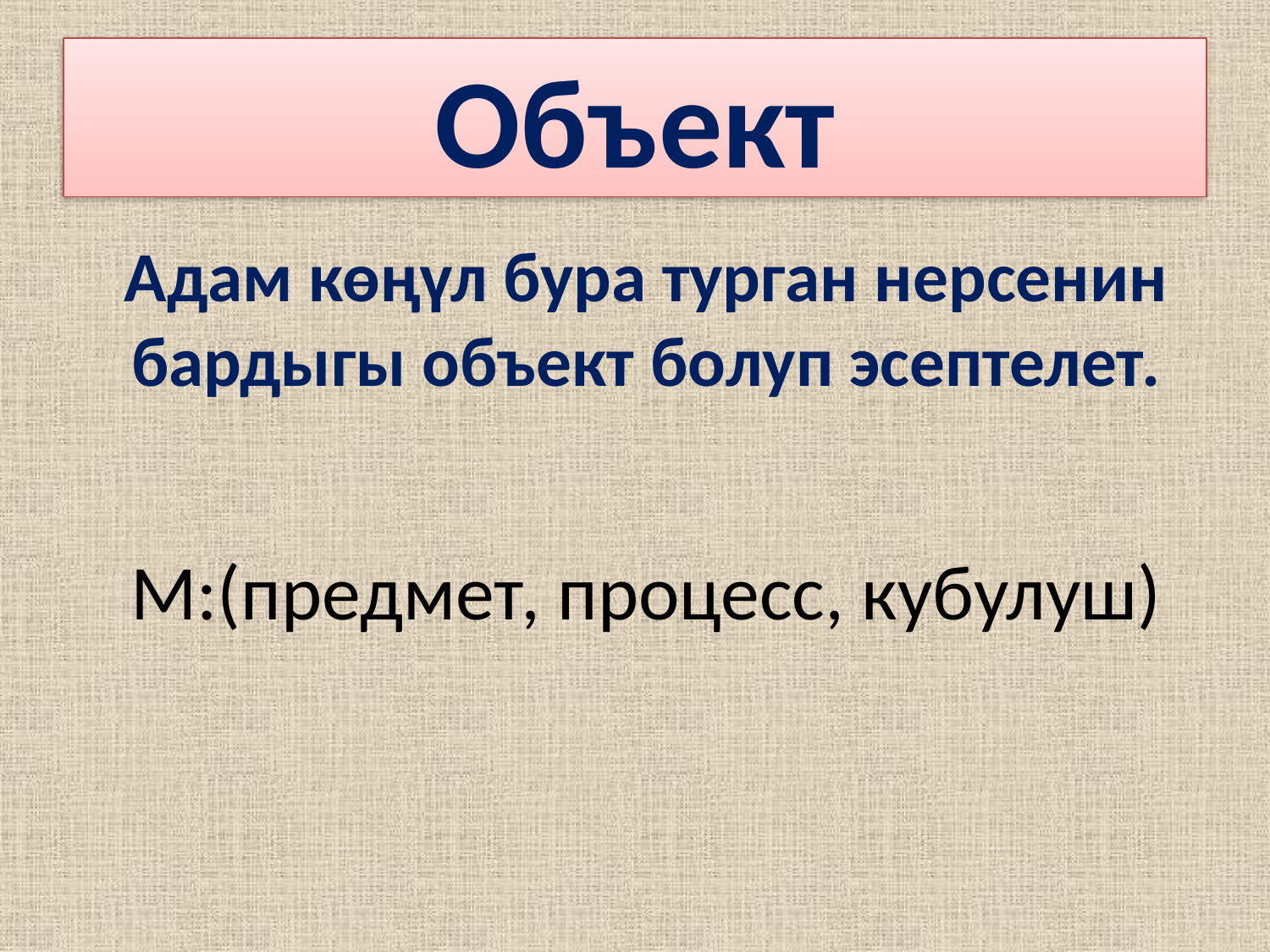

# Объект
Адам көңүл бура турган нерсенин бардыгы объект болуп эсептелет.
М:(предмет, процесс, кубулуш)